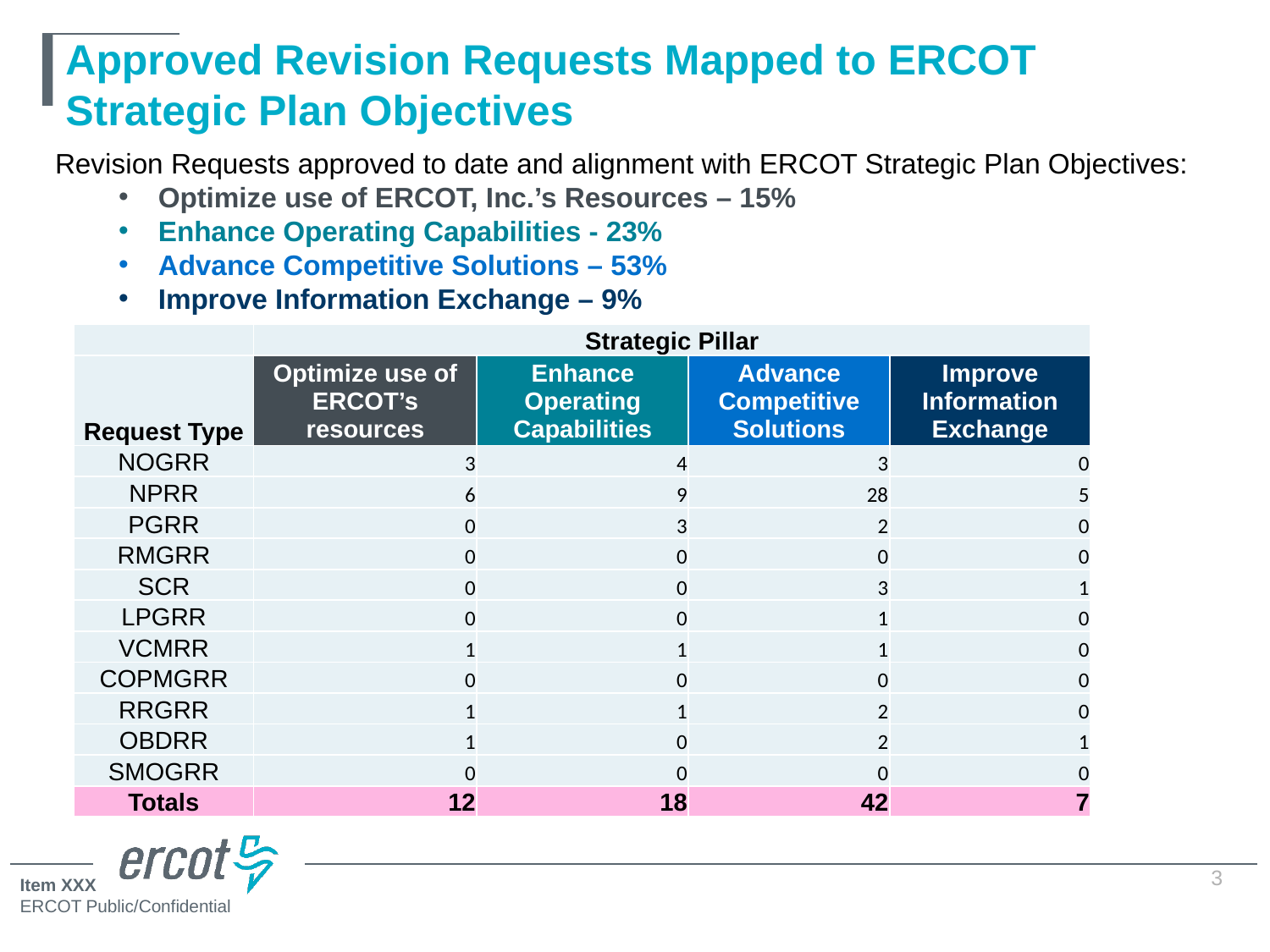

# Approved Revision Requests Mapped to ERCOT Strategic Plan Objectives

Revision Requests approved to date and alignment with ERCOT Strategic Plan Objectives:
Optimize use of ERCOT, Inc.’s Resources – 15%
Enhance Operating Capabilities - 23%
Advance Competitive Solutions – 53%
Improve Information Exchange – 9%
|  | Strategic Pillar |  |  |  |
| --- | --- | --- | --- | --- |
| Request Type | Optimize use of ERCOT’s resources | Enhance Operating Capabilities | Advance Competitive Solutions | Improve Information Exchange |
| NOGRR | 3 | 4 | 3 | 0 |
| NPRR | 6 | 9 | 28 | 5 |
| PGRR | 0 | 3 | 2 | 0 |
| RMGRR | 0 | 0 | 0 | 0 |
| SCR | 0 | 0 | 3 | 1 |
| LPGRR | 0 | 0 | 1 | 0 |
| VCMRR | 1 | 1 | 1 | 0 |
| COPMGRR | 0 | 0 | 0 | 0 |
| RRGRR | 1 | 1 | 2 | 0 |
| OBDRR | 1 | 0 | 2 | 1 |
| SMOGRR | 0 | 0 | 0 | 0 |
| Totals | 12 | 18 | 42 | 7 |
3